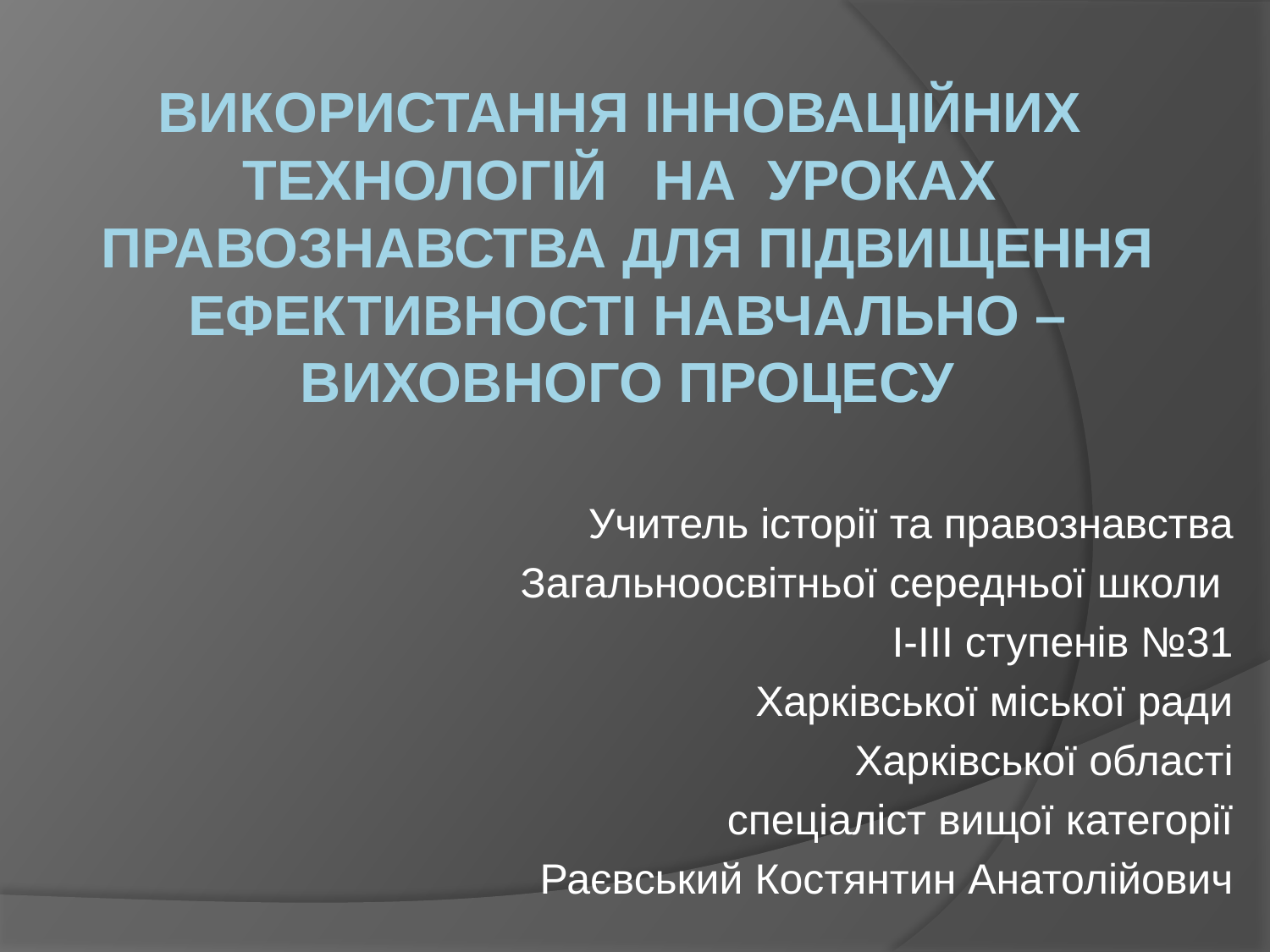

# Використання інноваційних  технологій   на  уроках  правознавства для підвищення ефективності навчально – виховного процесу
Учитель історії та правознавства
Загальноосвітньої середньої школи
І-ІІІ ступенів №31
Харківської міської ради
Харківської області
спеціаліст вищої категорії
Раєвський Костянтин Анатолійович